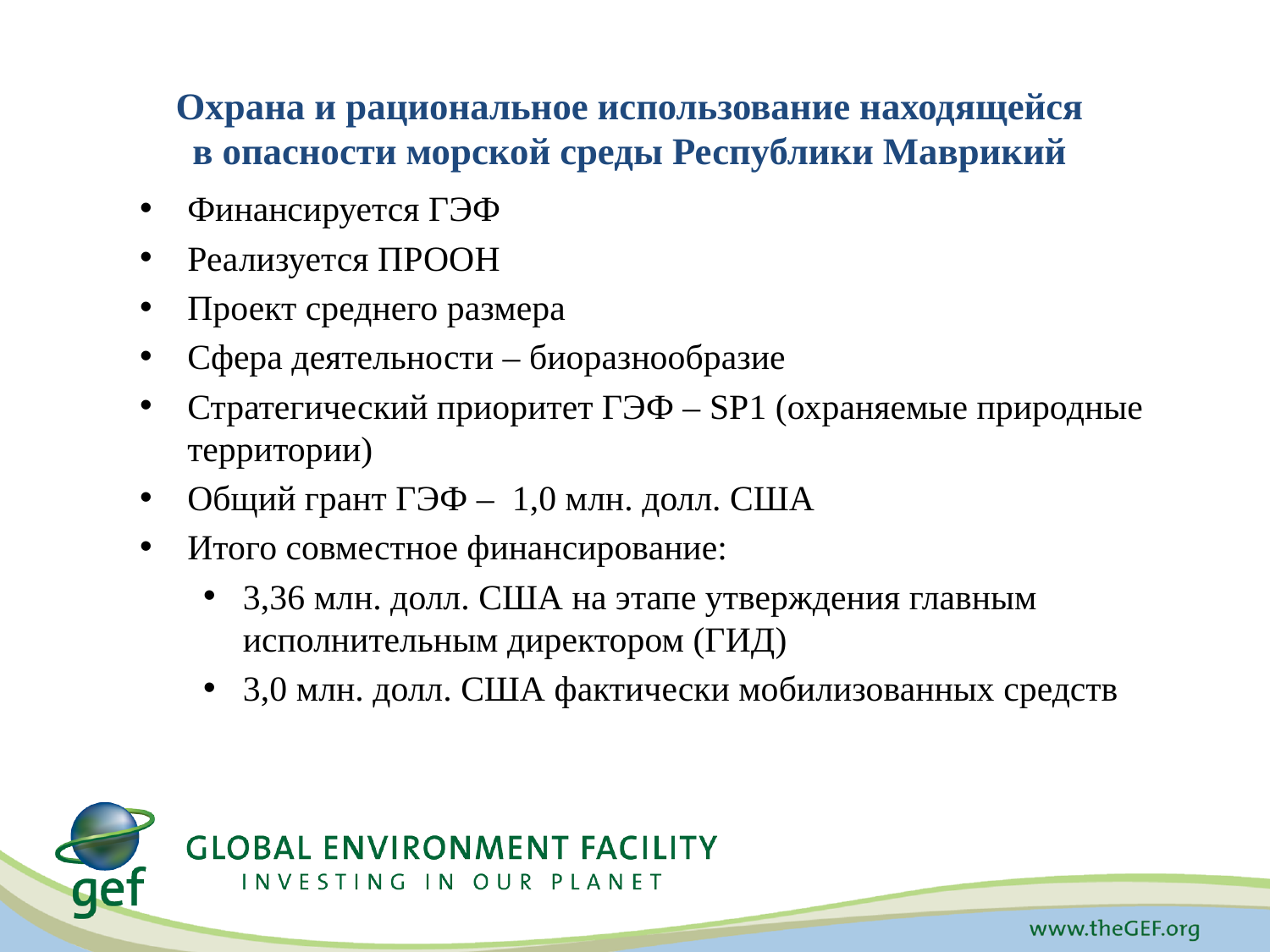

# Охрана и рациональное использование находящейся в опасности морской среды Республики Маврикий
Финансируется ГЭФ
Реализуется ПРООН
Проект среднего размера
Сфера деятельности – биоразнообразие
Стратегический приоритет ГЭФ – SP1 (охраняемые природные территории)
Общий грант ГЭФ –  1,0 млн. долл. США
Итого совместное финансирование:
3,36 млн. долл. США на этапе утверждения главным исполнительным директором (ГИД)
3,0 млн. долл. США фактически мобилизованных средств